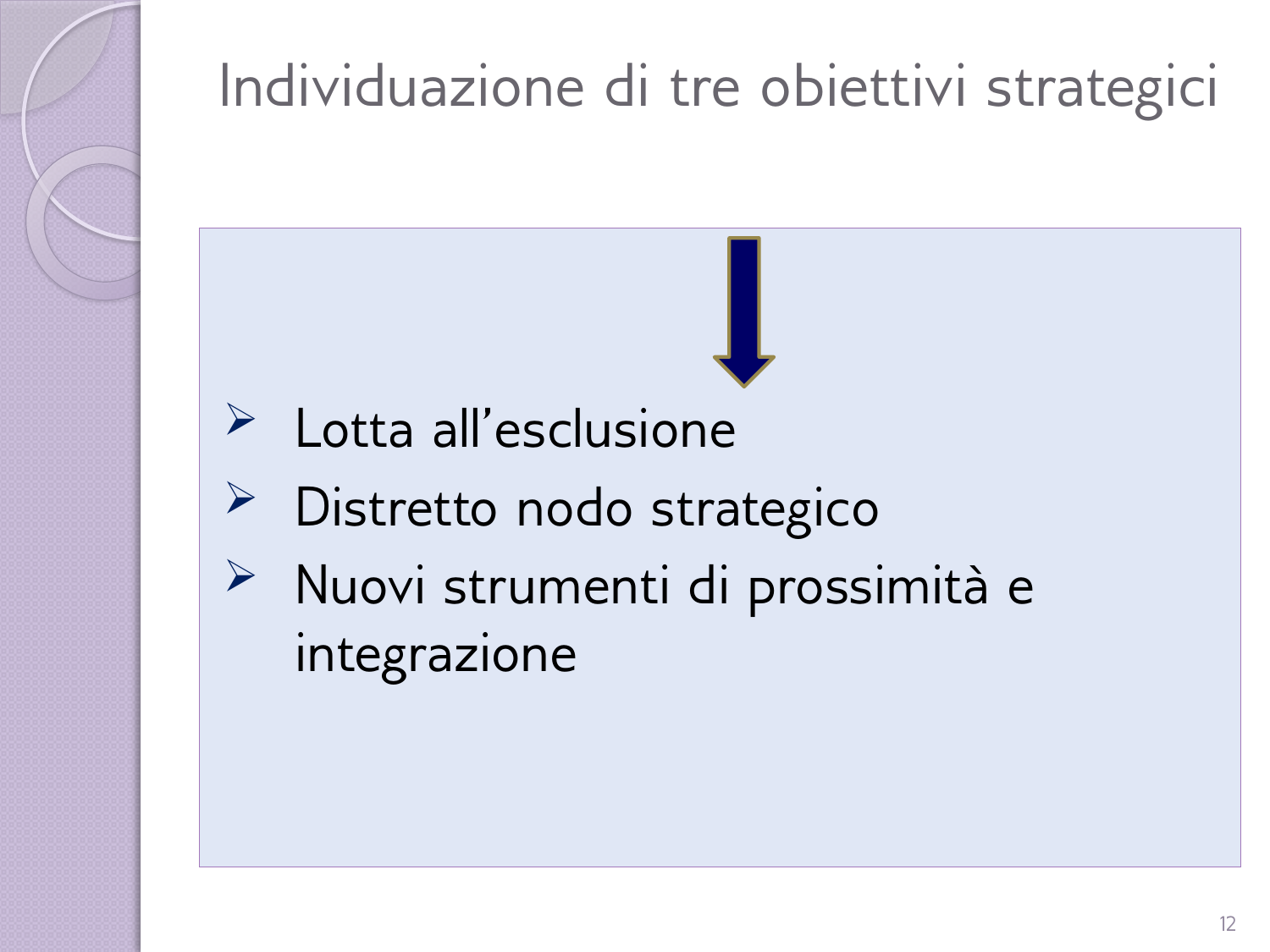

# Individuazione di tre obiettivi strategici

Lotta all’esclusione
Distretto nodo strategico
Nuovi strumenti di prossimità e integrazione

12